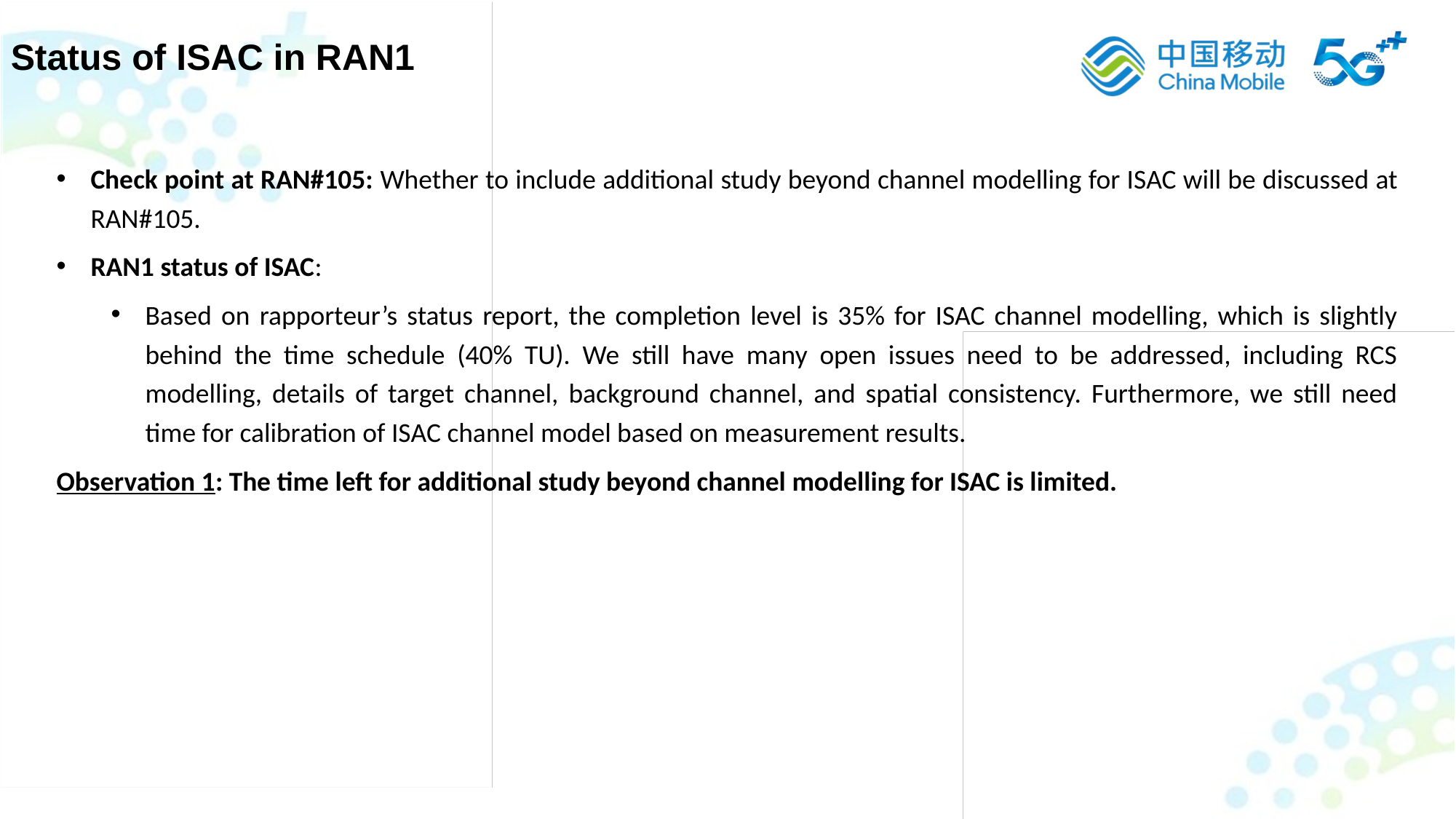

Status of ISAC in RAN1
Check point at RAN#105: Whether to include additional study beyond channel modelling for ISAC will be discussed at RAN#105.
RAN1 status of ISAC:
Based on rapporteur’s status report, the completion level is 35% for ISAC channel modelling, which is slightly behind the time schedule (40% TU). We still have many open issues need to be addressed, including RCS modelling, details of target channel, background channel, and spatial consistency. Furthermore, we still need time for calibration of ISAC channel model based on measurement results.
Observation 1: The time left for additional study beyond channel modelling for ISAC is limited.